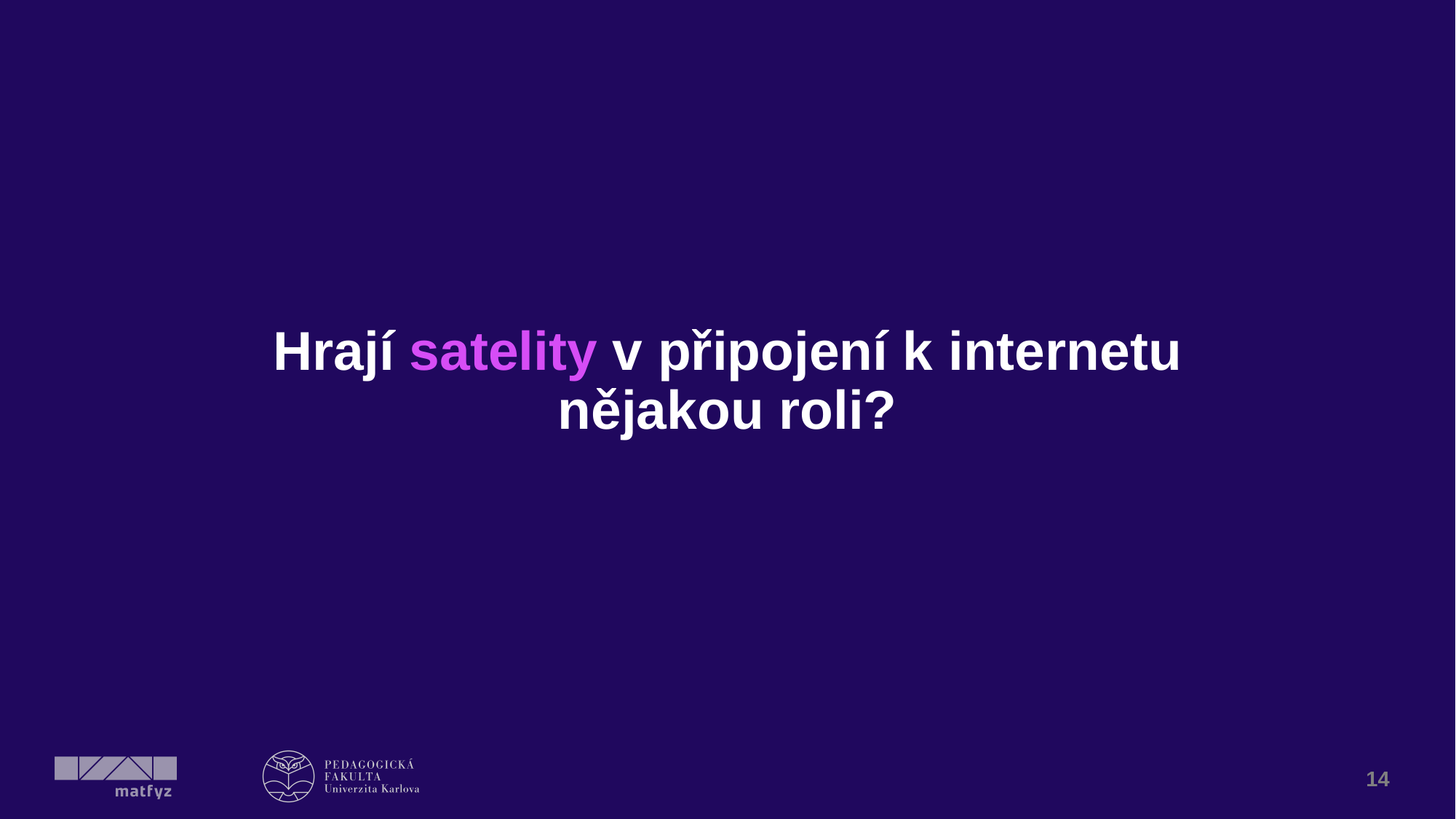

# Hrají satelity v připojení k internetu nějakou roli?
14